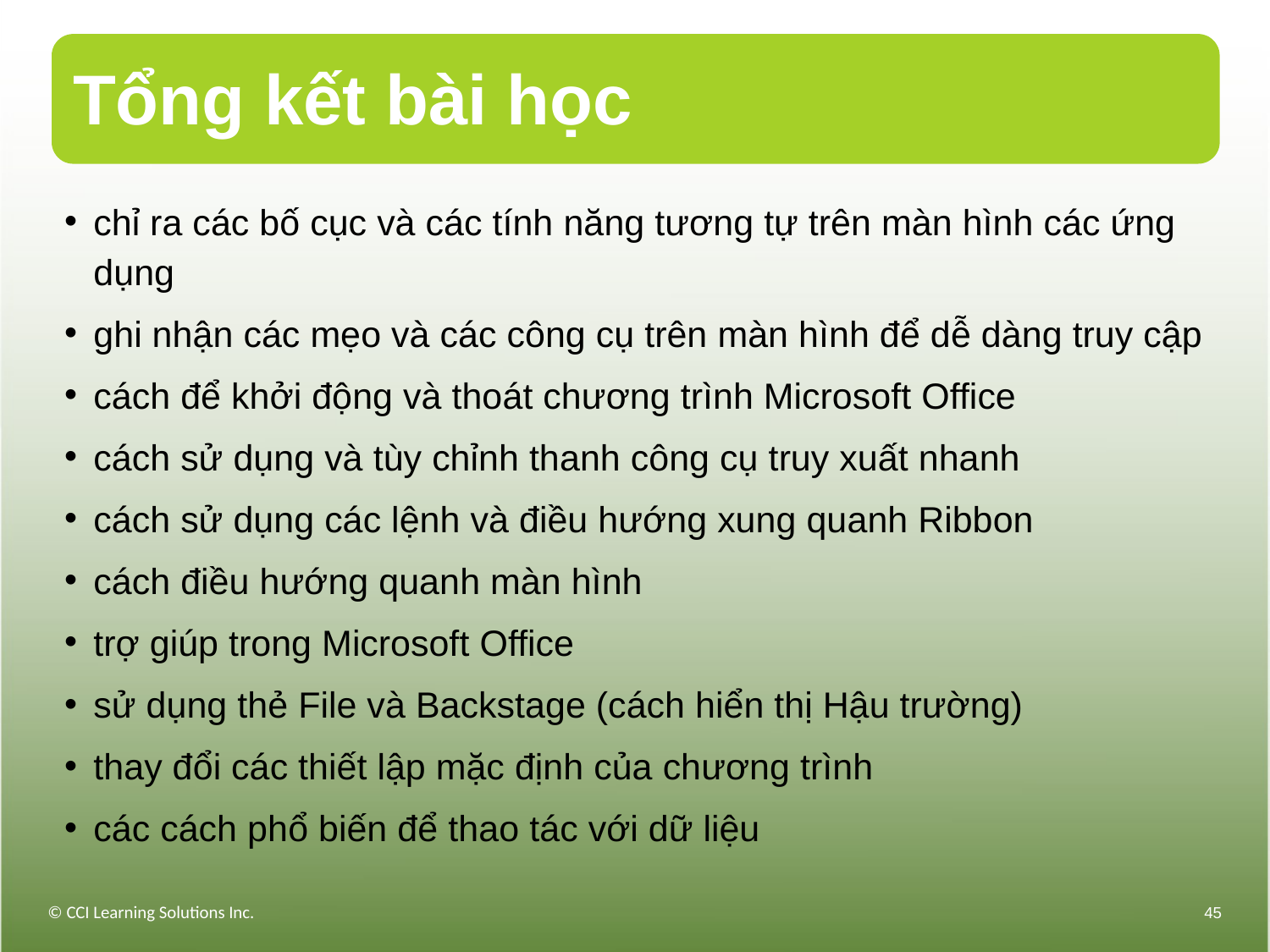

# Tổng kết bài học
chỉ ra các bố cục và các tính năng tương tự trên màn hình các ứng dụng
ghi nhận các mẹo và các công cụ trên màn hình để dễ dàng truy cập
cách để khởi động và thoát chương trình Microsoft Office
cách sử dụng và tùy chỉnh thanh công cụ truy xuất nhanh
cách sử dụng các lệnh và điều hướng xung quanh Ribbon
cách điều hướng quanh màn hình
trợ giúp trong Microsoft Office
sử dụng thẻ File và Backstage (cách hiển thị Hậu trường)
thay đổi các thiết lập mặc định của chương trình
các cách phổ biến để thao tác với dữ liệu
© CCI Learning Solutions Inc.
45